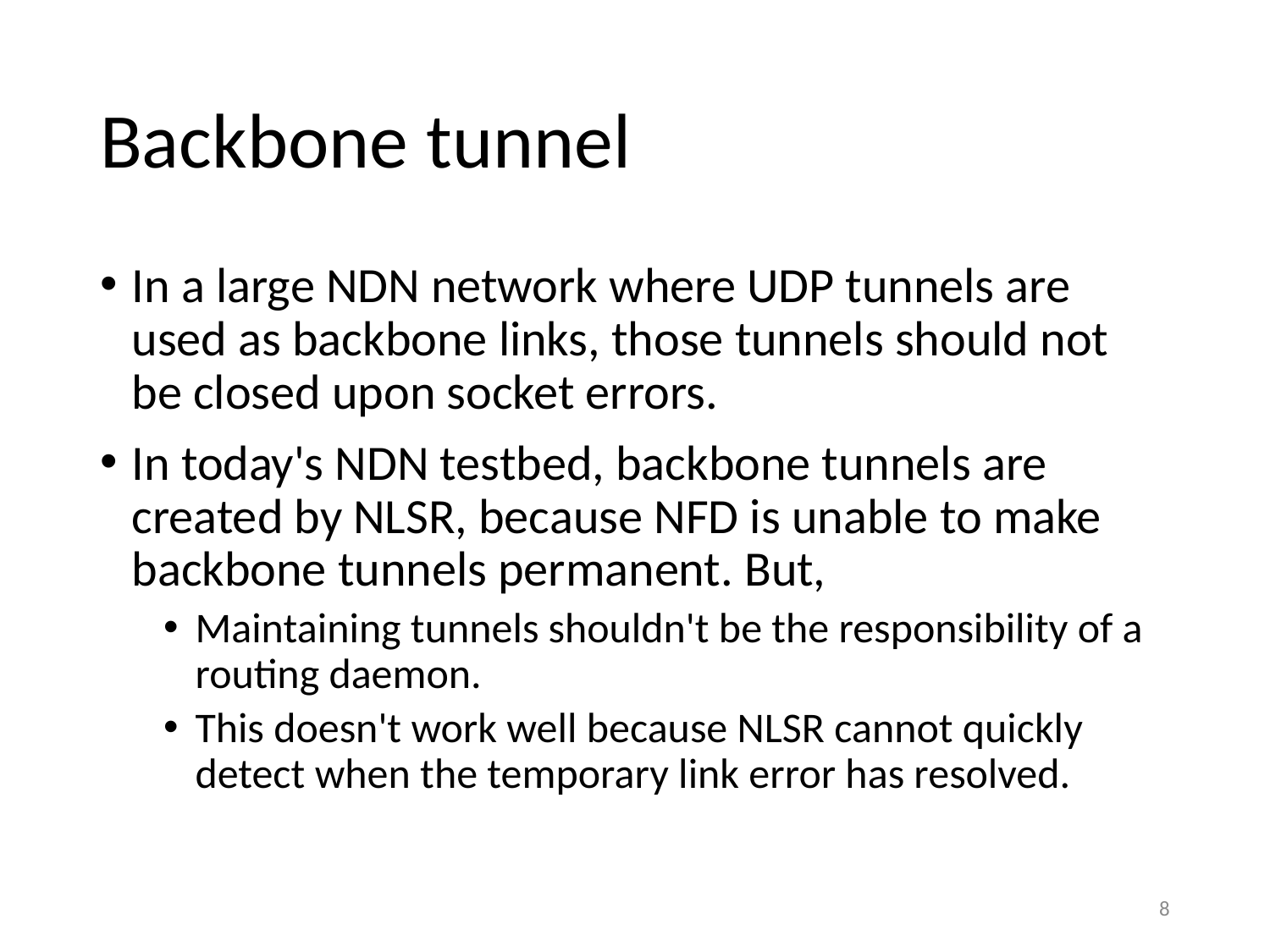

# Backbone tunnel
In a large NDN network where UDP tunnels are used as backbone links, those tunnels should not be closed upon socket errors.
In today's NDN testbed, backbone tunnels are created by NLSR, because NFD is unable to make backbone tunnels permanent. But,
Maintaining tunnels shouldn't be the responsibility of a routing daemon.
This doesn't work well because NLSR cannot quickly detect when the temporary link error has resolved.
8